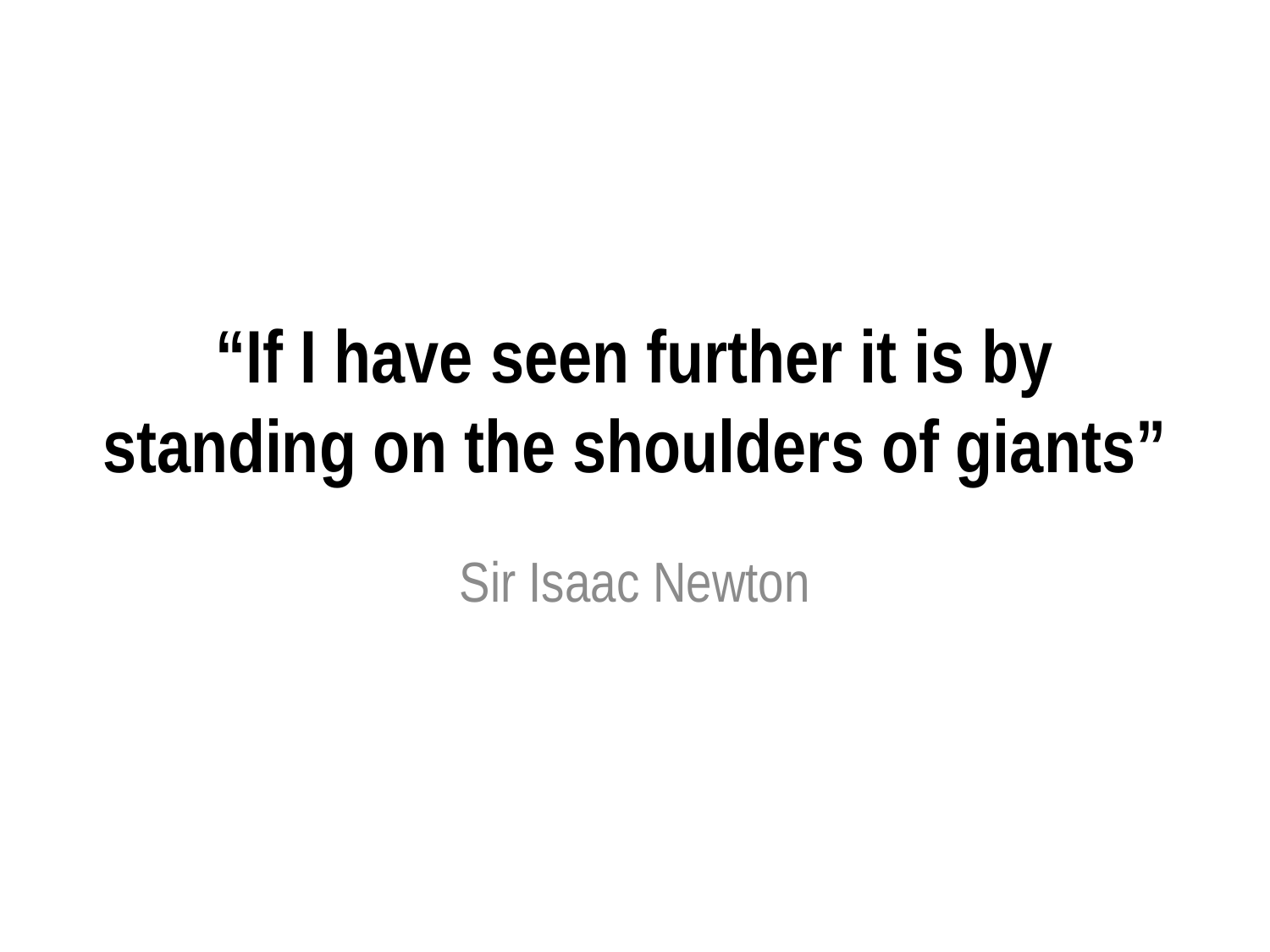

# “If I have seen further it is by standing on the shoulders of giants”
Sir Isaac Newton